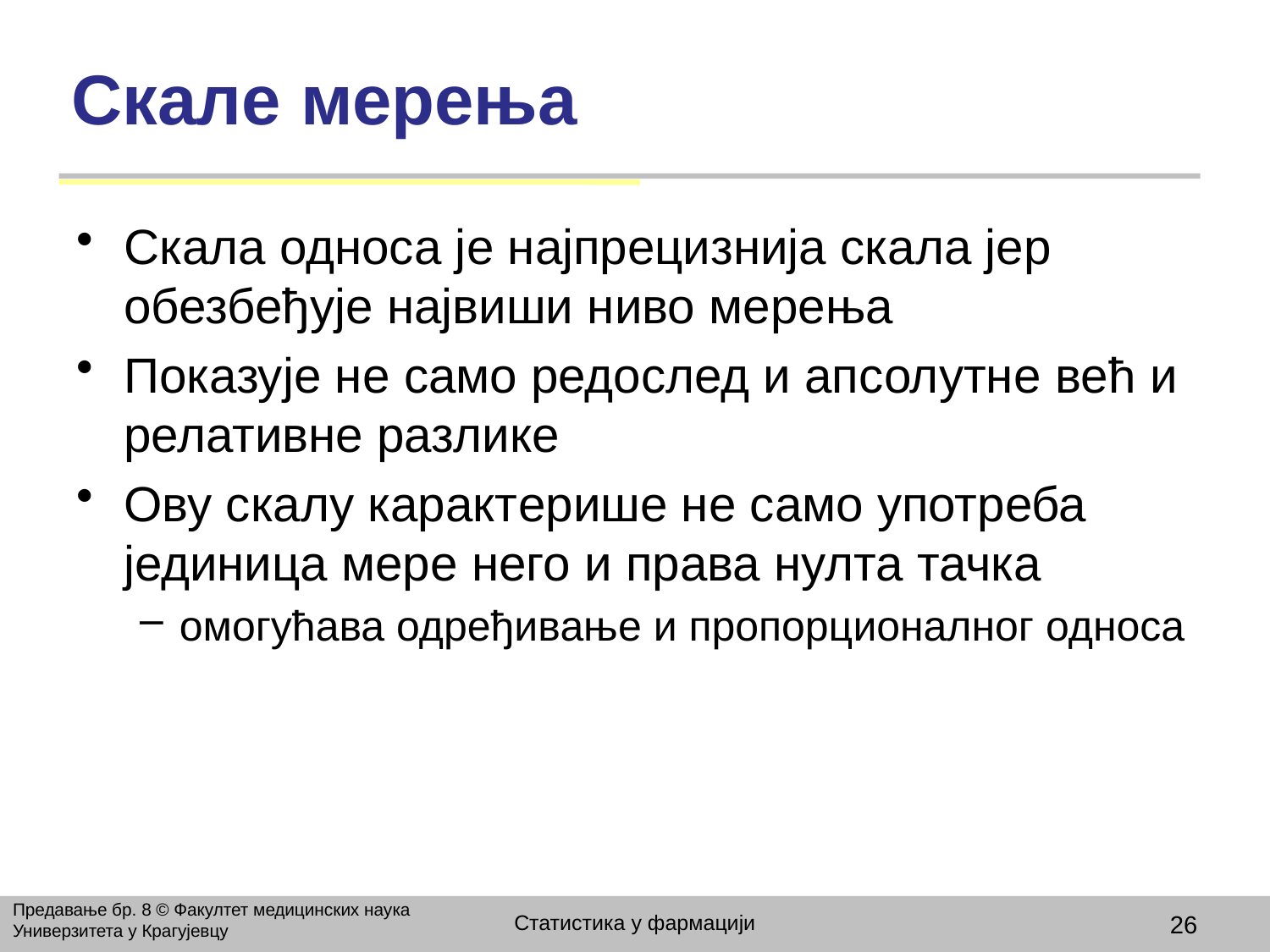

# Скале мерења
Скала односа је најпрецизнија скала јер обезбеђује највиши ниво мерења
Показује не само редослед и апсолутне већ и релативне разлике
Ову скалу карактерише не само употреба јединица мере него и права нулта тачка
омогућава одређивање и пропорционалног односа

Предавање бр. 8 © Факултет медицинских наука Универзитета у Крагујевцу
Статистика у фармацији
26